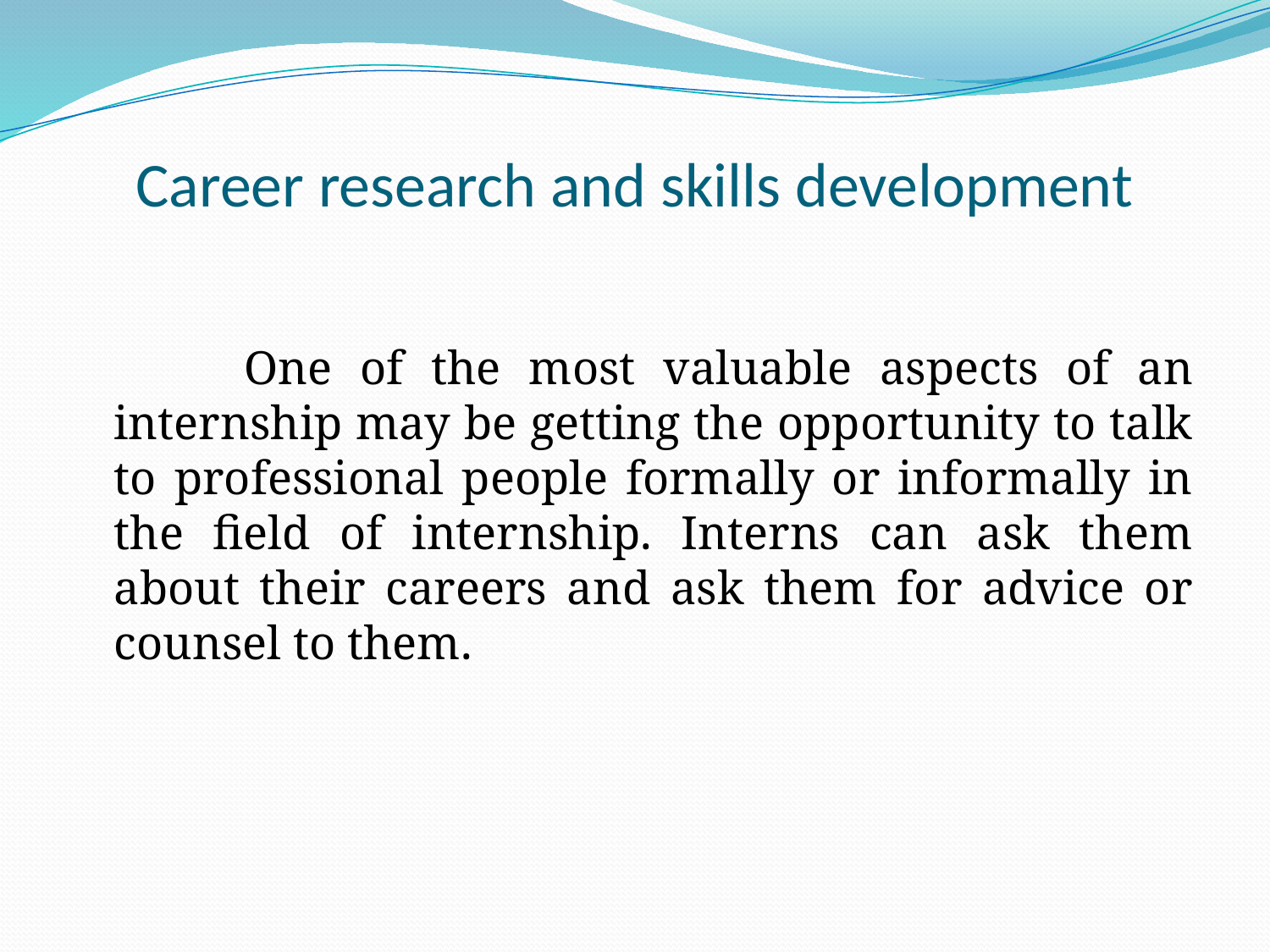

# Career research and skills development

      One of the most valuable aspects of an internship may be getting the opportunity to talk to professional people formally or informally in the field of internship. Interns can ask them about their careers and ask them for advice or counsel to them.